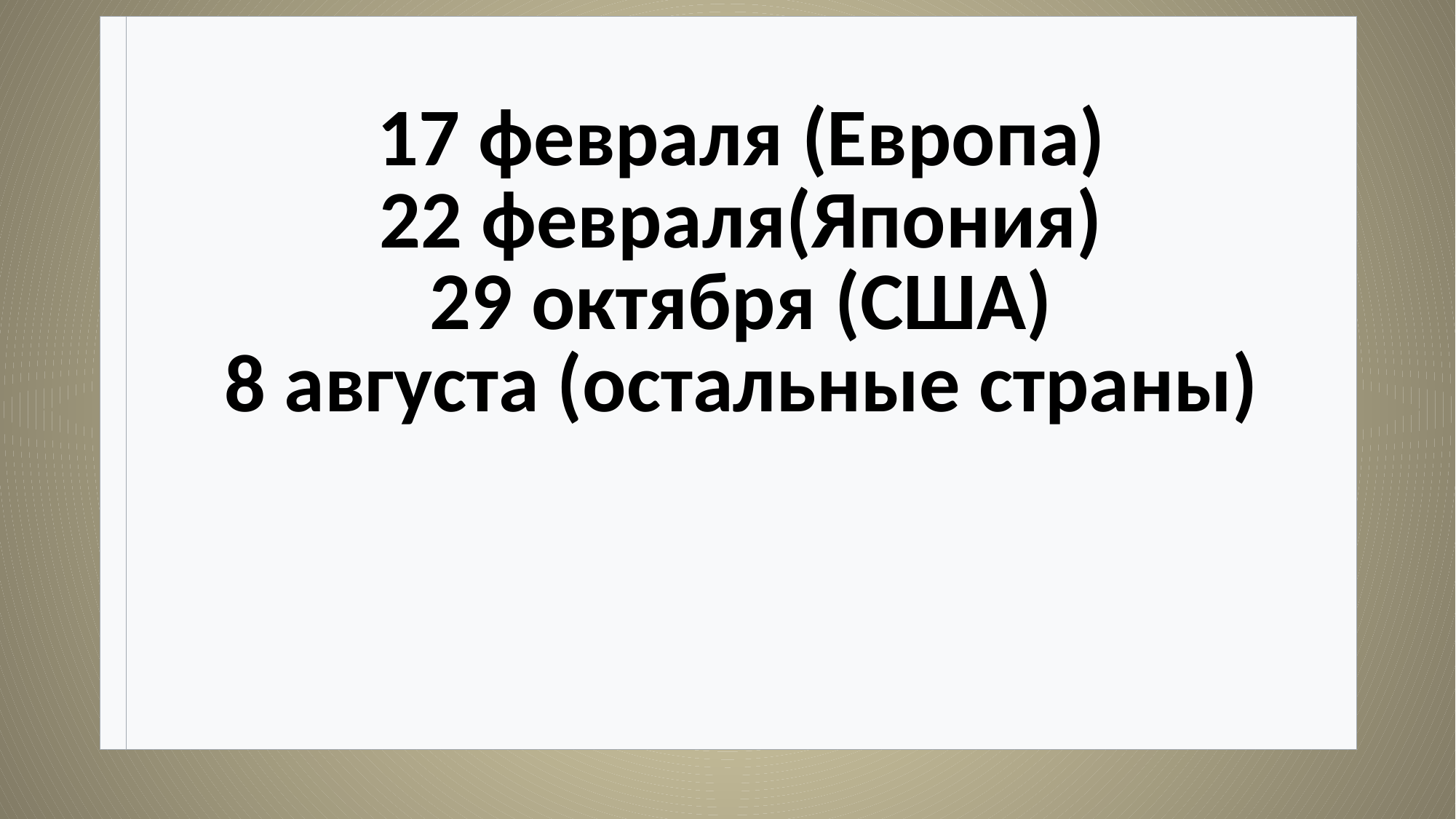

|  | 17 февраля (Европа) 22 февраля(Япония) 29 октября (США) 8 августа (остальные страны) |
| --- | --- |